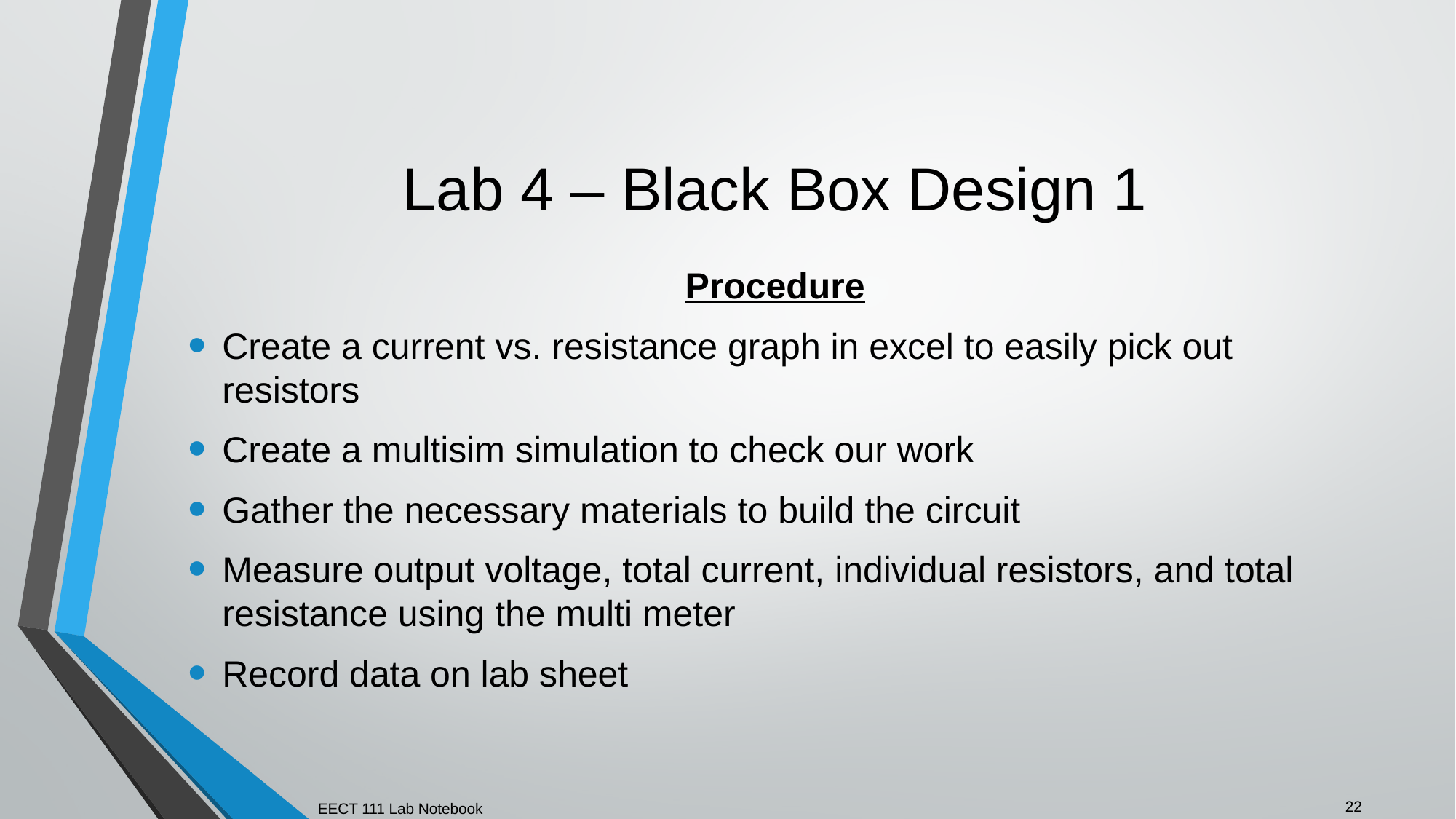

# Lab 4 – Black Box Design 1
Procedure
Create a current vs. resistance graph in excel to easily pick out resistors
Create a multisim simulation to check our work
Gather the necessary materials to build the circuit
Measure output voltage, total current, individual resistors, and total resistance using the multi meter
Record data on lab sheet

22
EECT 111 Lab Notebook